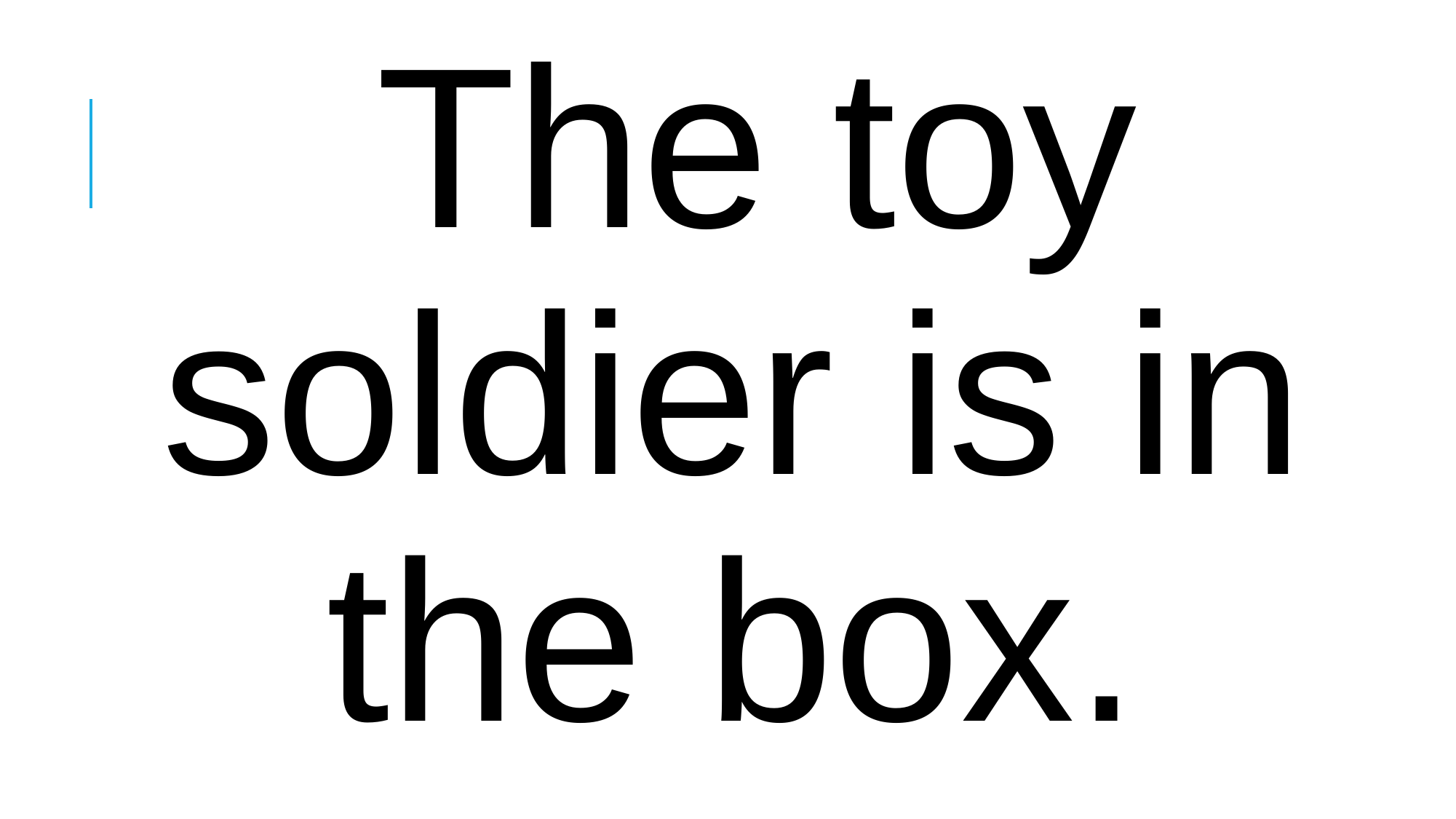

The toy soldier is in the box.